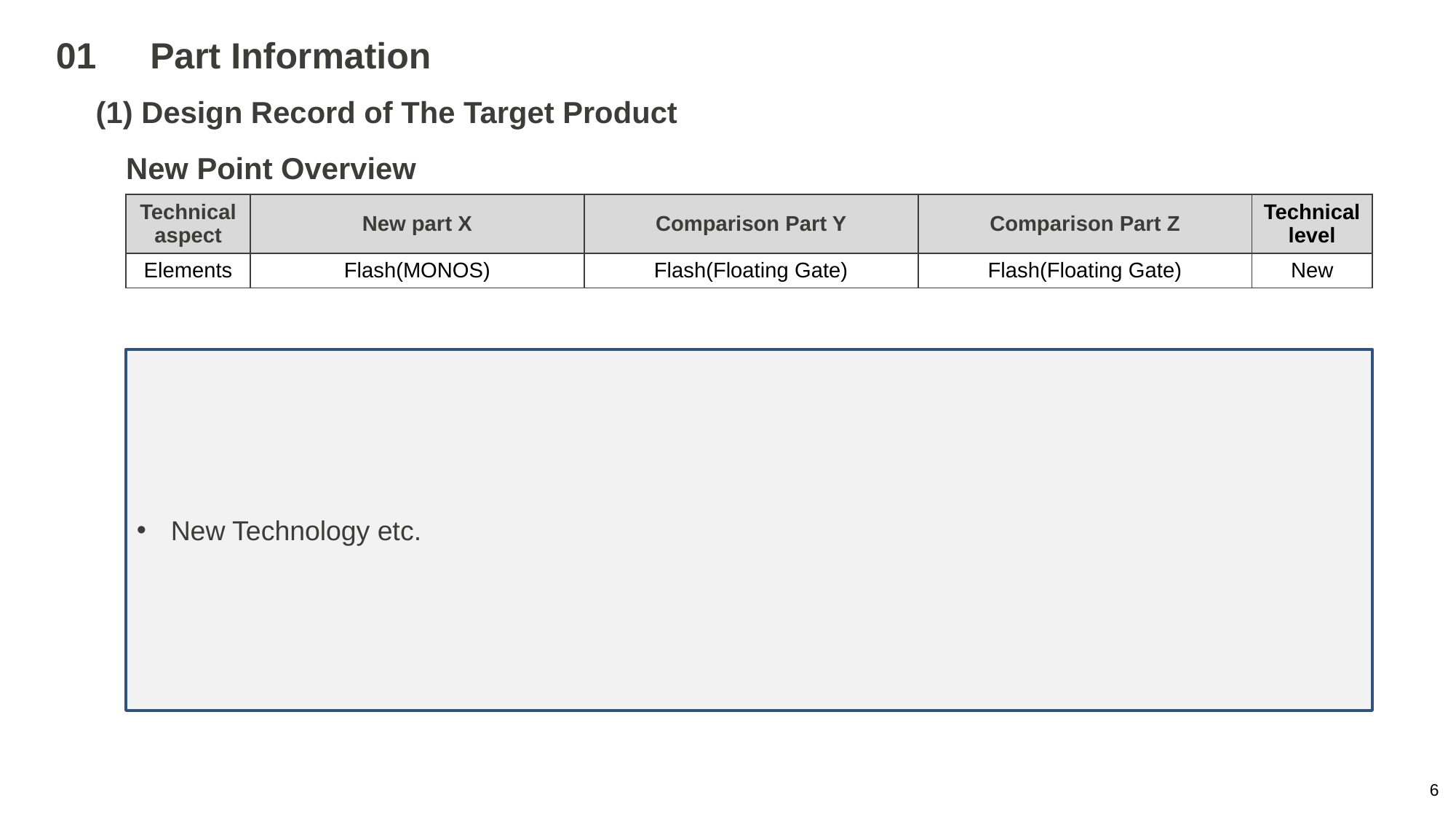

# 01　Part Information
(1) Design Record of The Target Product
New Point Overview
| Technical aspect | New part X | Comparison Part Y | Comparison Part Z | Technical level |
| --- | --- | --- | --- | --- |
| Elements | Flash(MONOS) | Flash(Floating Gate) | Flash(Floating Gate) | New |
New Technology etc.